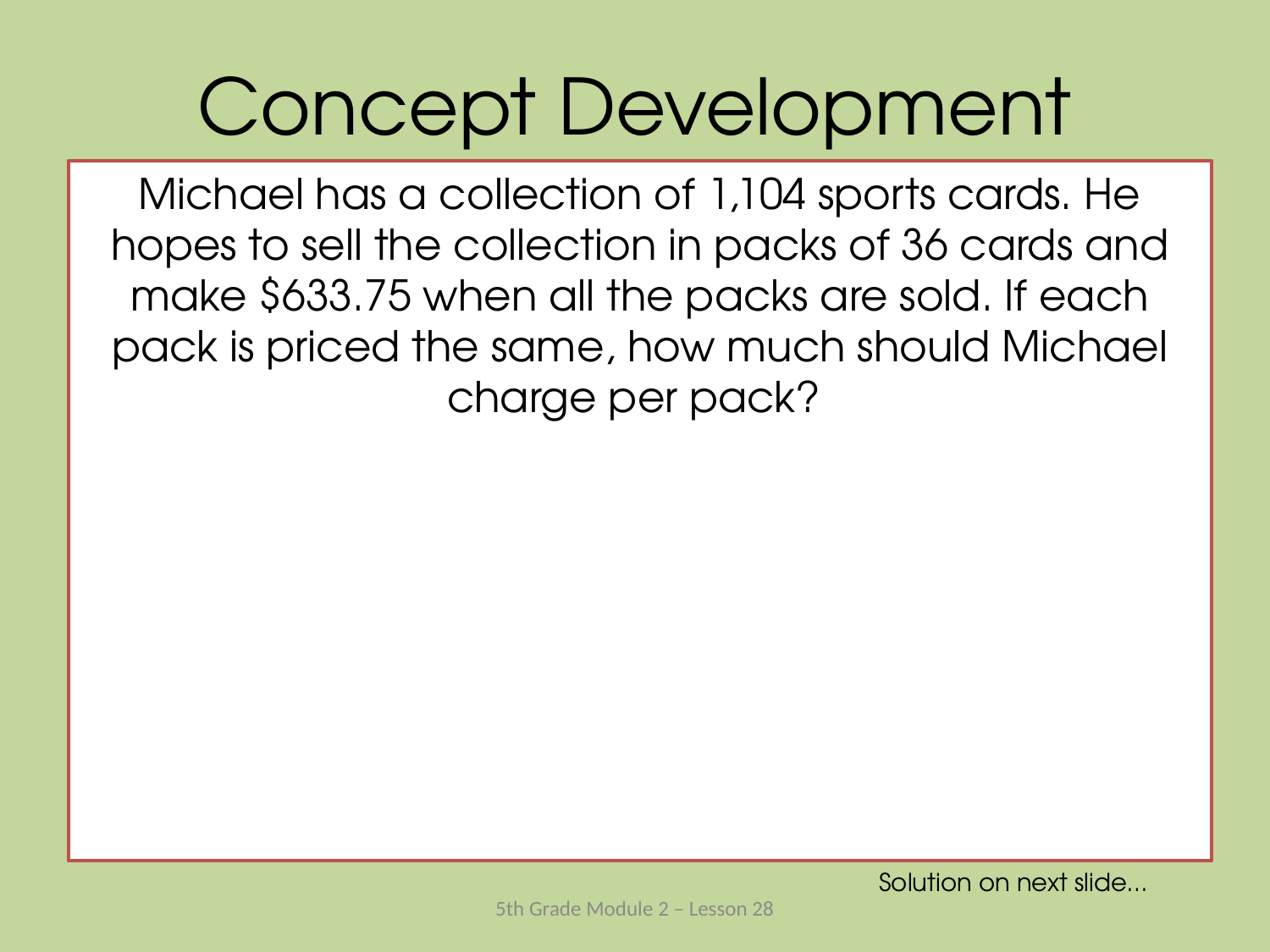

# Concept Development
Michael has a collection of 1,104 sports cards. He hopes to sell the collection in packs of 36 cards and make $633.75 when all the packs are sold. If each pack is priced the same, how much should Michael charge per pack?
Solution on next slide…
5th Grade Module 2 – Lesson 28